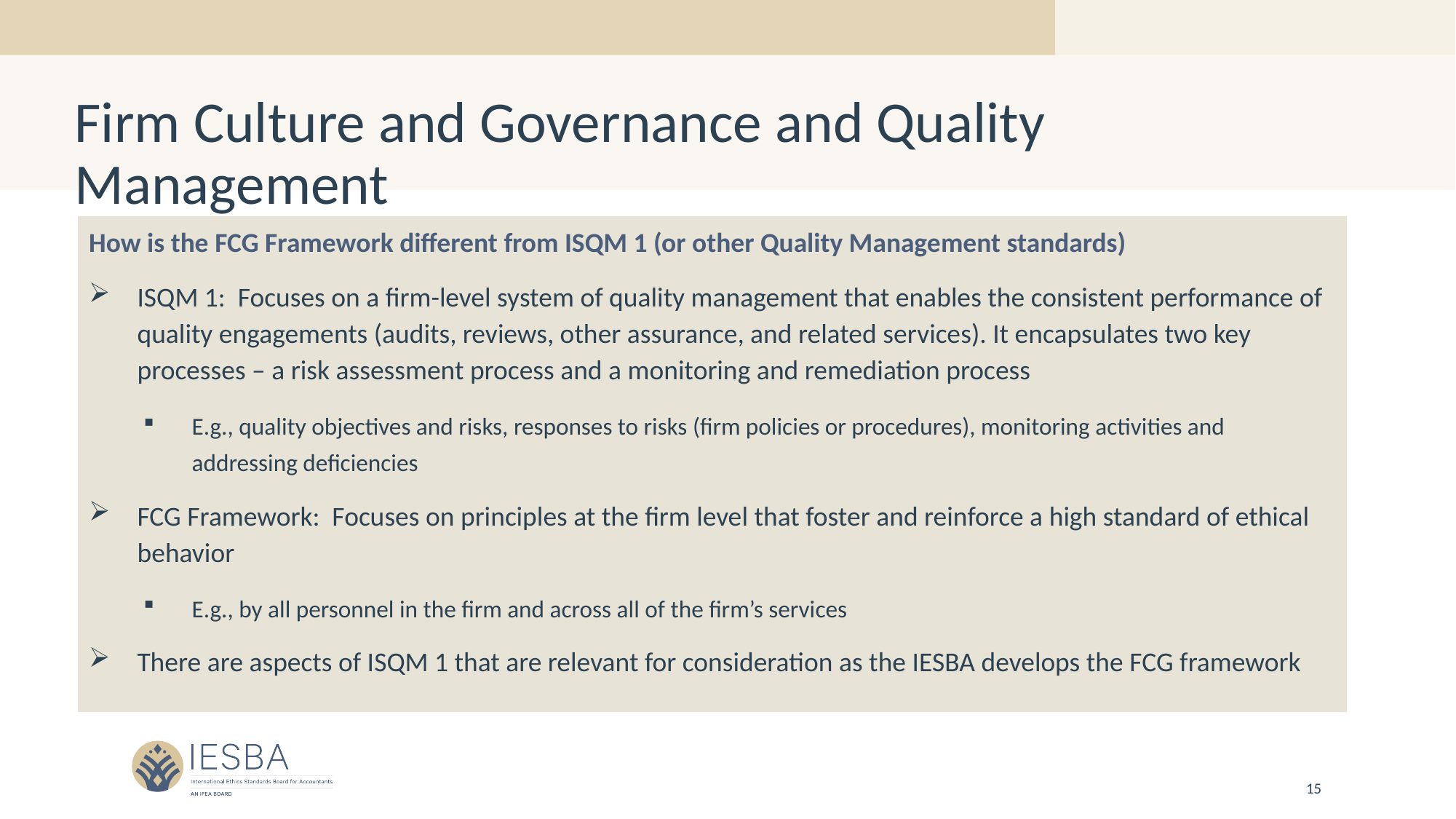

# Firm Culture and Governance and Quality Management
How is the FCG Framework different from ISQM 1 (or other Quality Management standards)
ISQM 1:  Focuses on a firm-level system of quality management that enables the consistent performance of quality engagements (audits, reviews, other assurance, and related services). It encapsulates two key processes – a risk assessment process and a monitoring and remediation process
E.g., quality objectives and risks, responses to risks (firm policies or procedures), monitoring activities and addressing deficiencies
FCG Framework:  Focuses on principles at the firm level that foster and reinforce a high standard of ethical behavior
E.g., by all personnel in the firm and across all of the firm’s services
There are aspects of ISQM 1 that are relevant for consideration as the IESBA develops the FCG framework

15